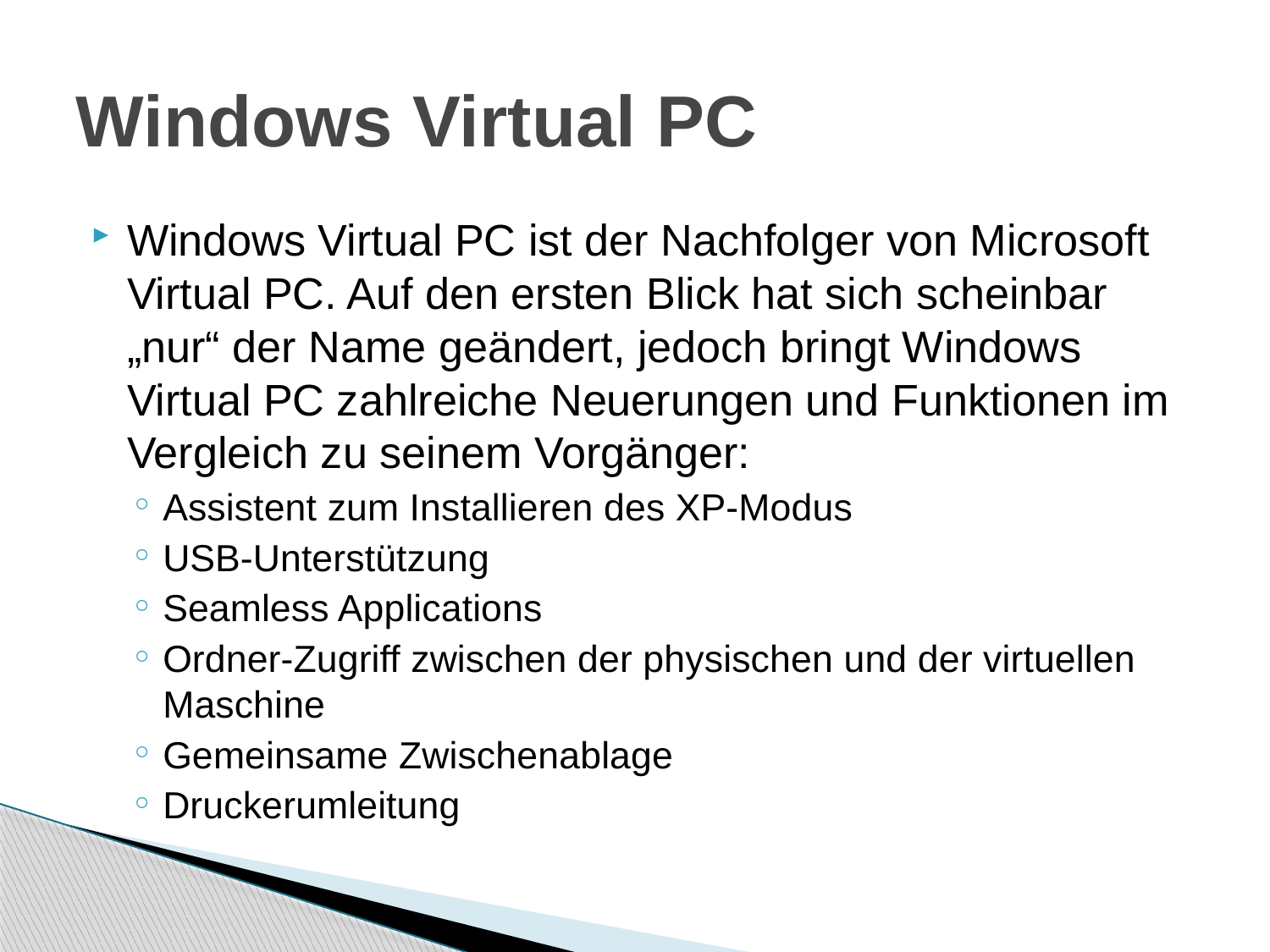

# Windows Virtual PC
Windows Virtual PC ist der Nachfolger von Microsoft Virtual PC. Auf den ersten Blick hat sich scheinbar „nur“ der Name geändert, jedoch bringt Windows Virtual PC zahlreiche Neuerungen und Funktionen im Vergleich zu seinem Vorgänger:
Assistent zum Installieren des XP-Modus
USB-Unterstützung
Seamless Applications
Ordner-Zugriff zwischen der physischen und der virtuellen Maschine
Gemeinsame Zwischenablage
Druckerumleitung